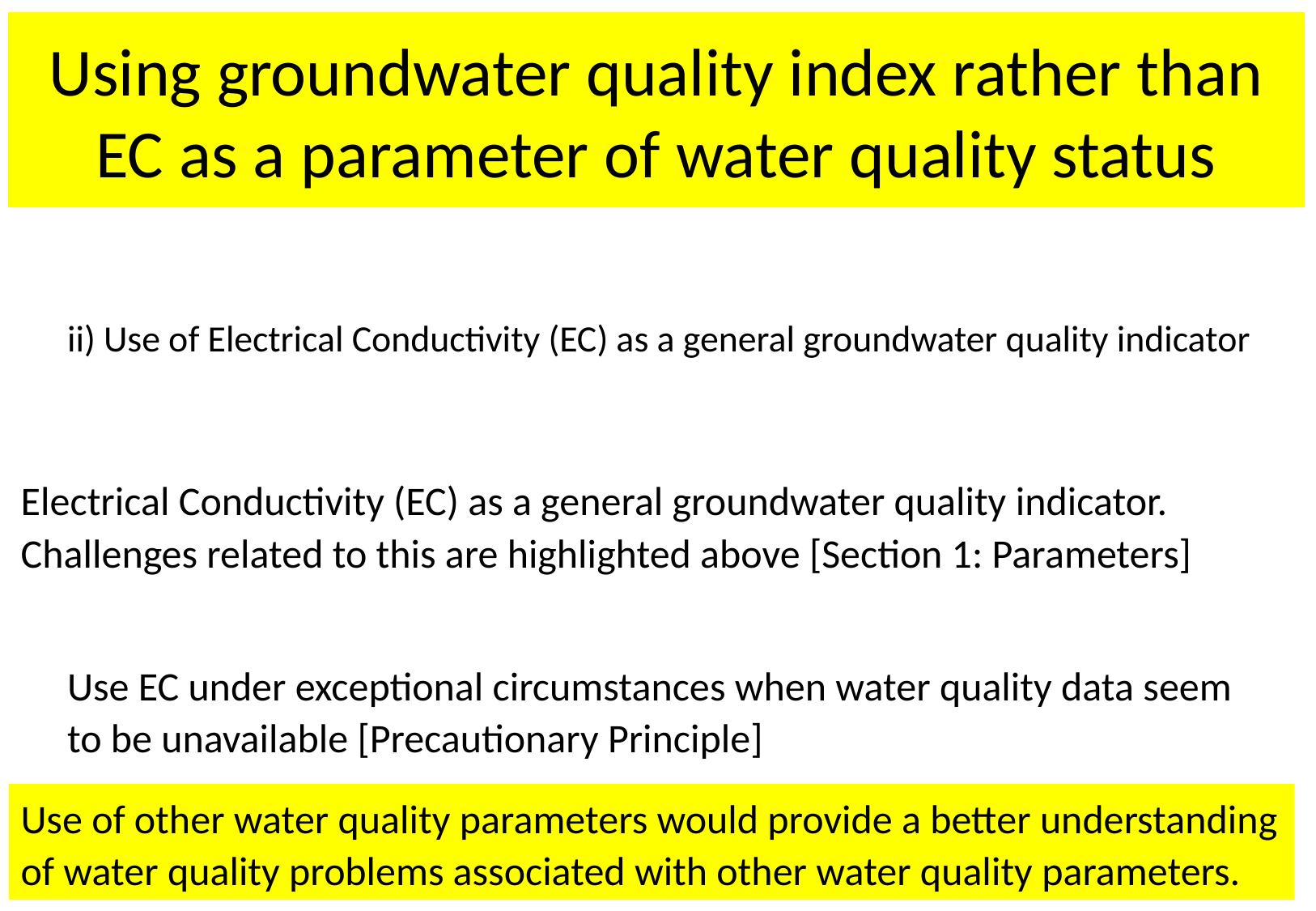

# Using groundwater quality index rather than EC as a parameter of water quality status
ii) Use of Electrical Conductivity (EC) as a general groundwater quality indicator
Electrical Conductivity (EC) as a general groundwater quality indicator. Challenges related to this are highlighted above [Section 1: Parameters]
Use EC under exceptional circumstances when water quality data seem to be unavailable [Precautionary Principle]
Use of other water quality parameters would provide a better understanding of water quality problems associated with other water quality parameters.